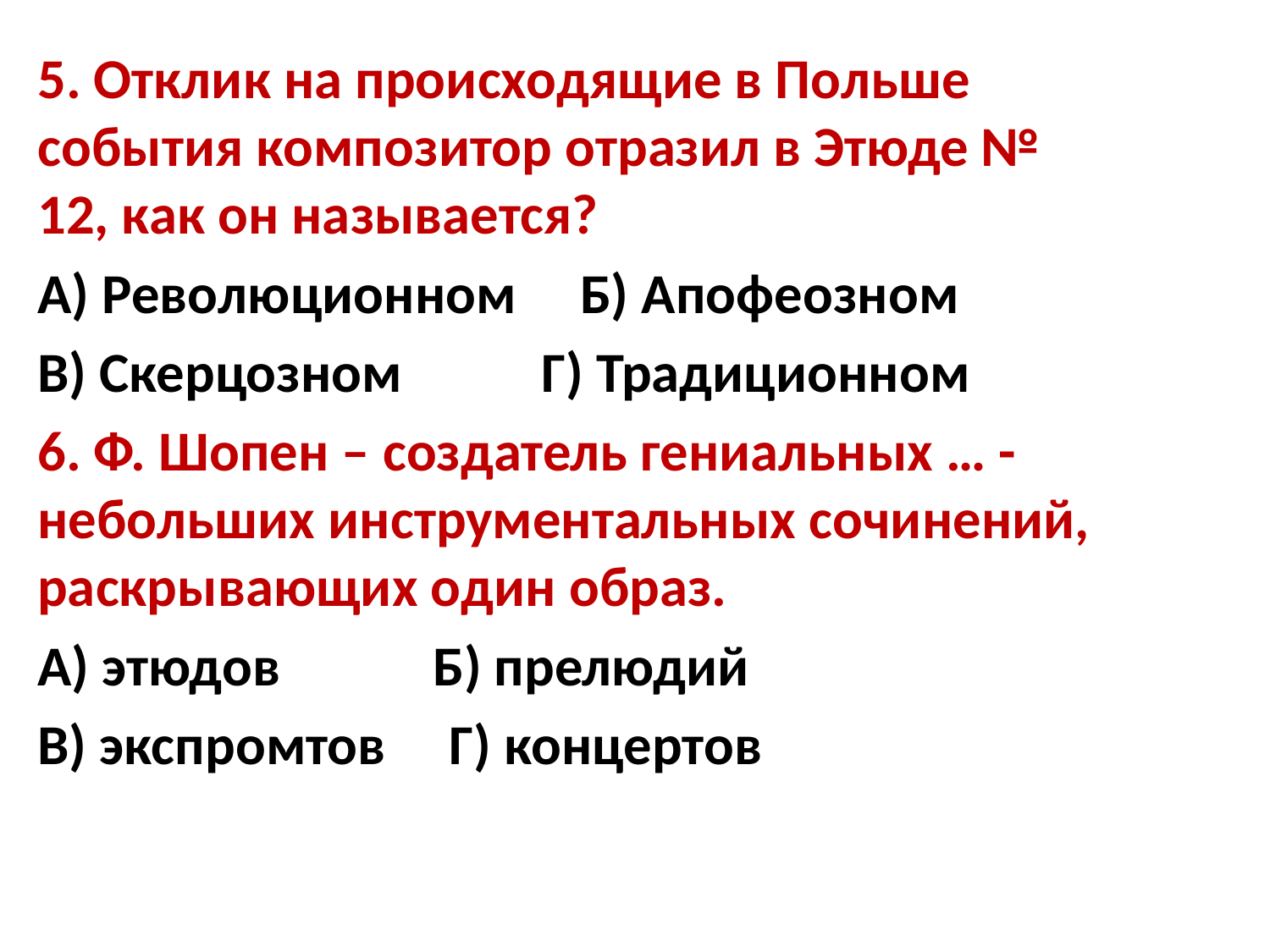

5. Отклик на происходящие в Польше события композитор отразил в Этюде № 12, как он называется?
А) Революционном     Б) Апофеозном
В) Скерцозном           Г) Традиционном
6. Ф. Шопен – создатель гениальных … - небольших инструментальных сочинений, раскрывающих один образ.
А) этюдов            Б) прелюдий
В) экспромтов     Г) концертов